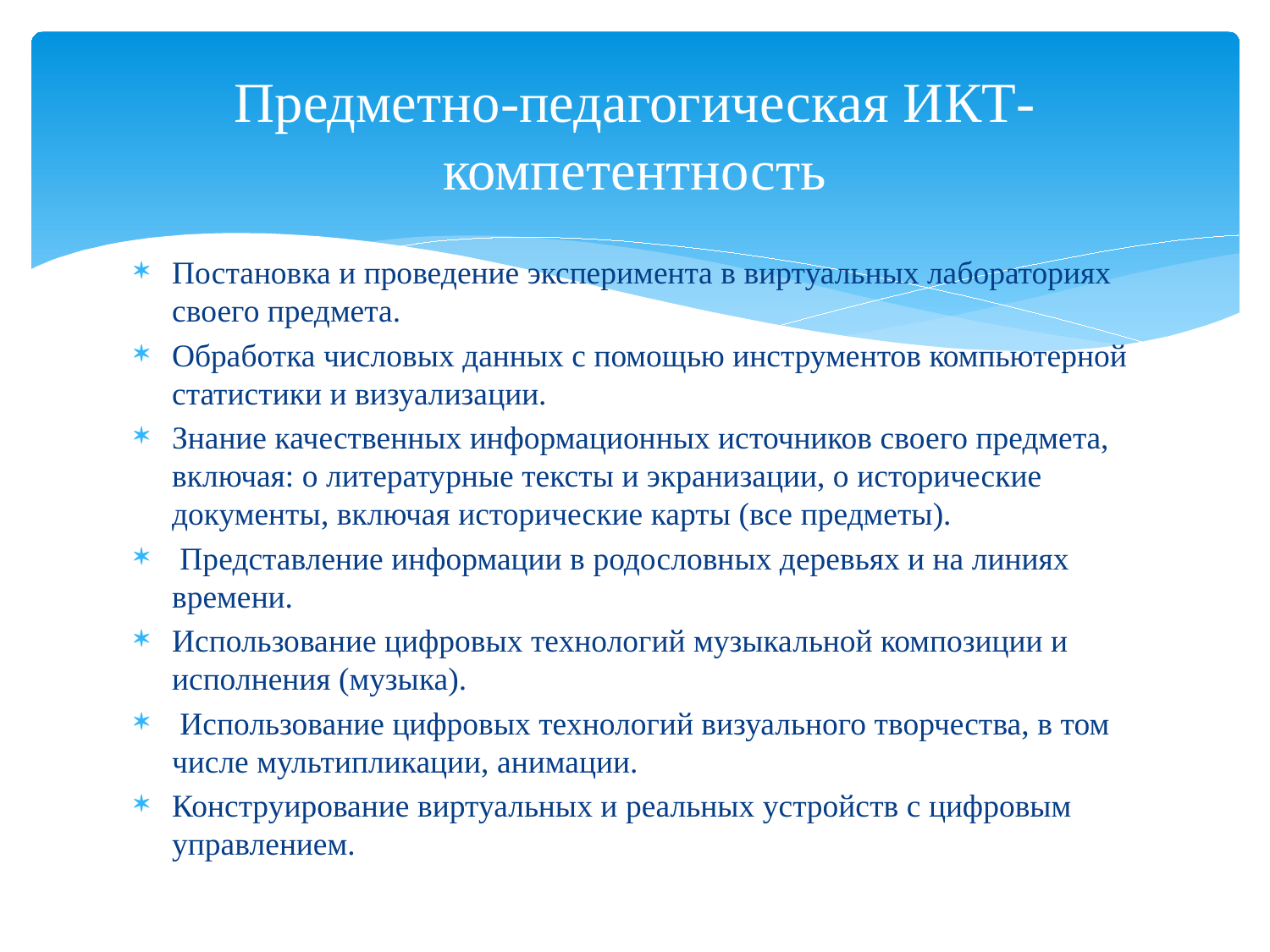

# Предметно-педагогическая ИКТ- компетентность
Постановка и проведение эксперимента в виртуальных лабораториях своего предмета.
Обработка числовых данных с помощью инструментов компьютерной статистики и визуализации.
Знание качественных информационных источников своего предмета, включая: o литературные тексты и экранизации, o исторические документы, включая исторические карты (все предметы).
 Представление информации в родословных деревьях и на линиях времени.
Использование цифровых технологий музыкальной композиции и исполнения (музыка).
 Использование цифровых технологий визуального творчества, в том числе мультипликации, анимации.
Конструирование виртуальных и реальных устройств с цифровым управлением.